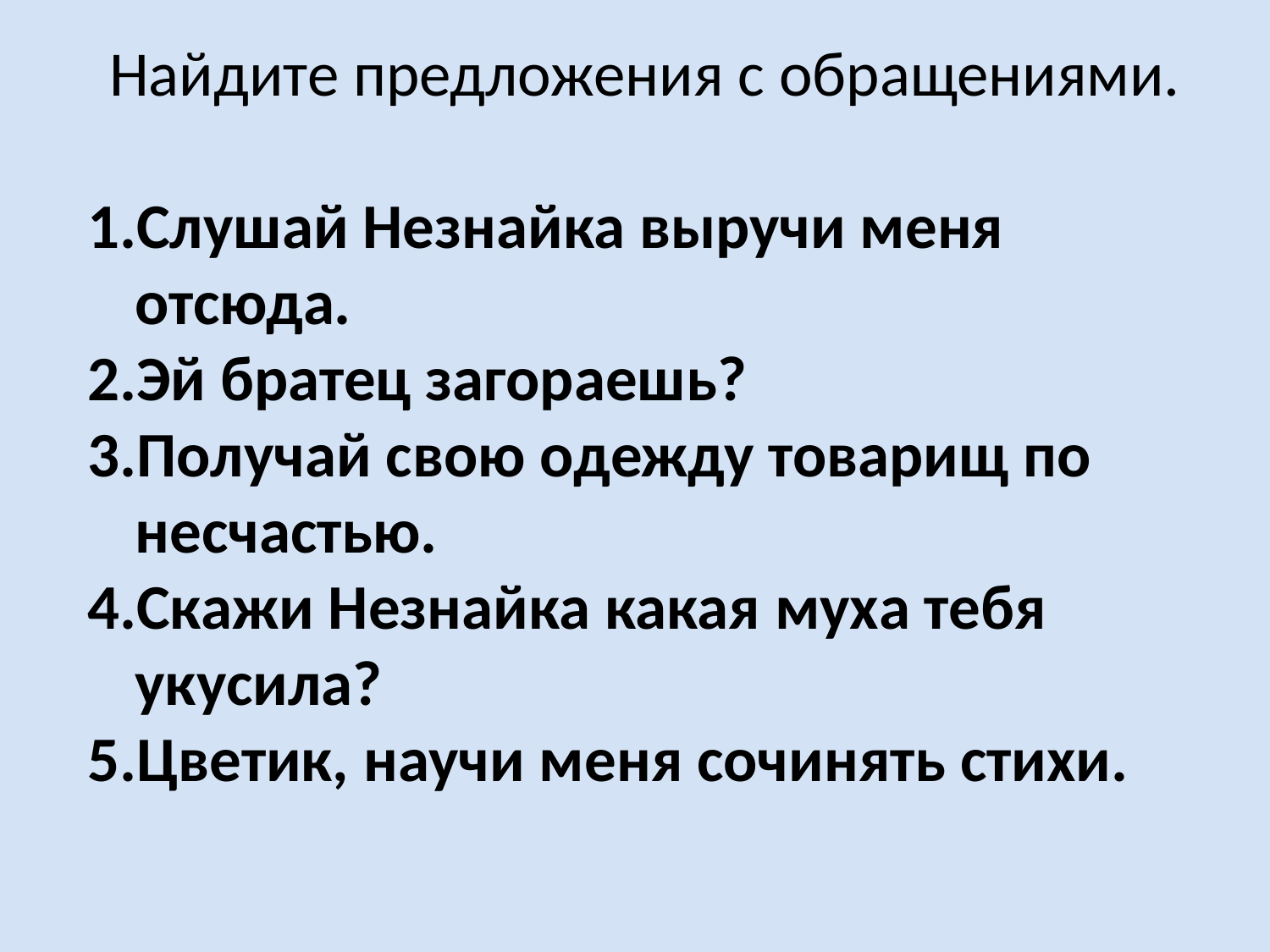

Найдите предложения с обращениями.

Слушай Незнайка выручи меня отсюда.
Эй братец загораешь?
Получай свою одежду товарищ по несчастью.
Скажи Незнайка какая муха тебя укусила?
Цветик, научи меня сочинять стихи.